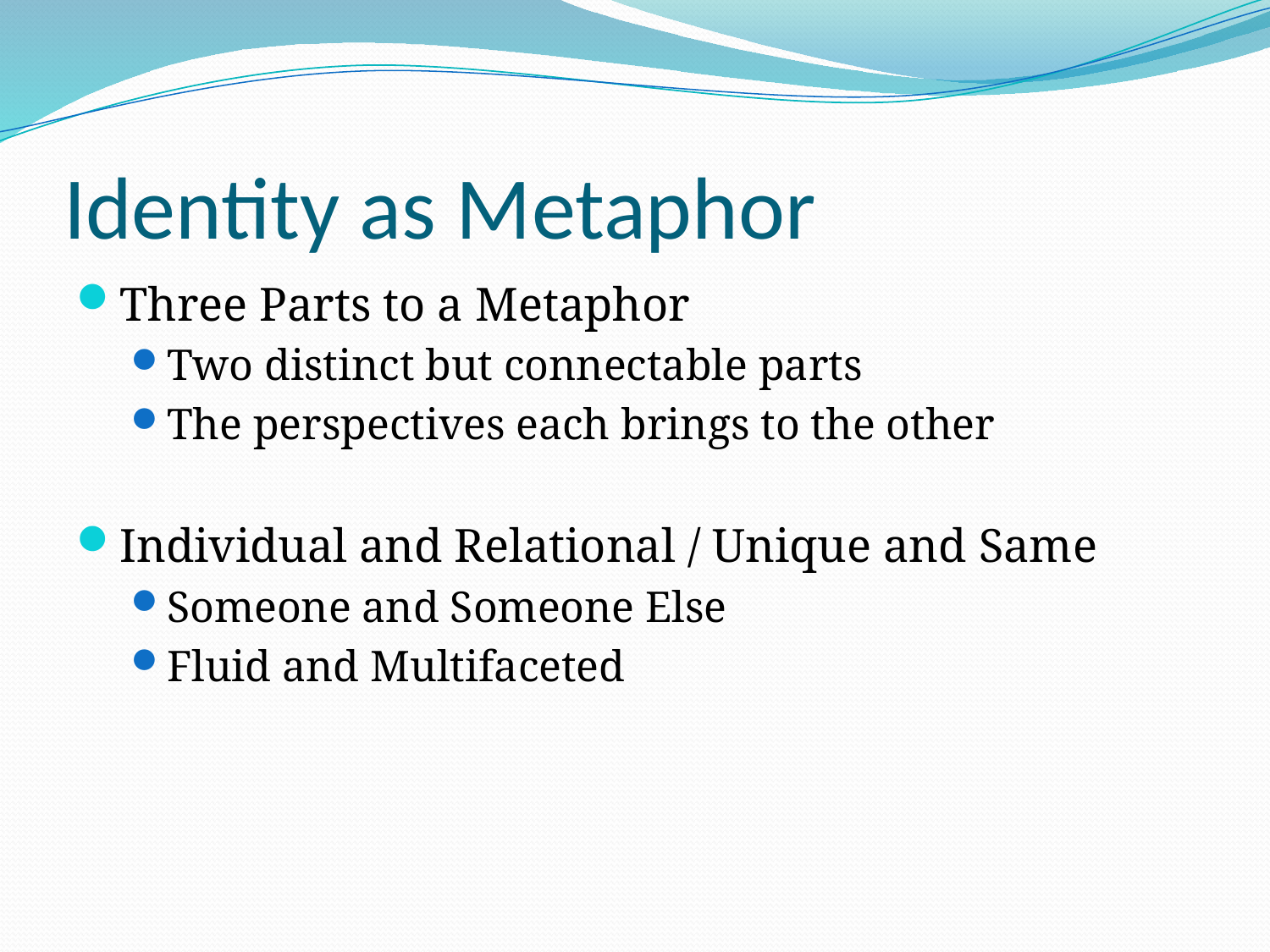

# Identity as Metaphor
Three Parts to a Metaphor
Two distinct but connectable parts
The perspectives each brings to the other

Individual and Relational / Unique and Same
Someone and Someone Else
Fluid and Multifaceted